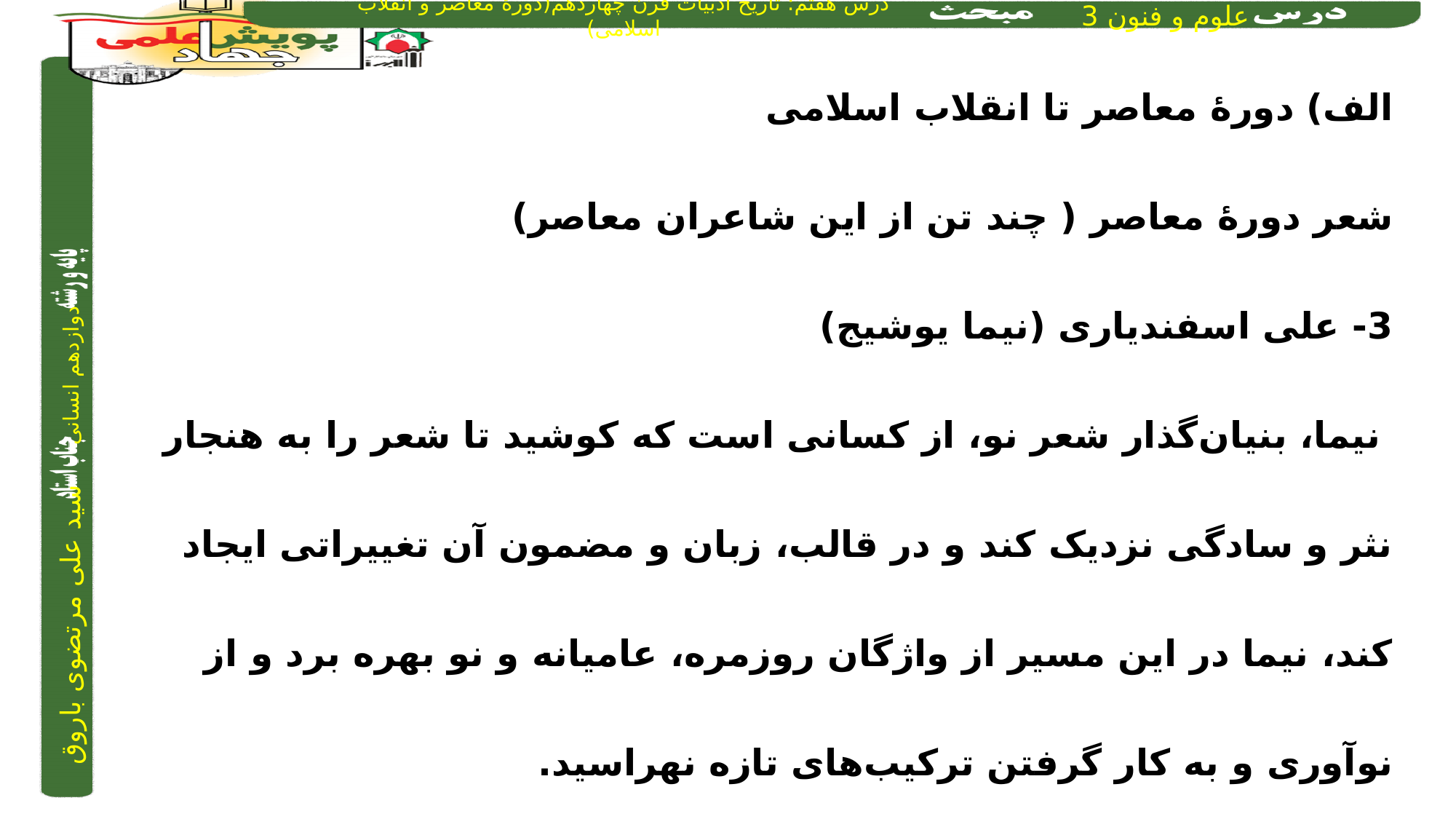

الف) دورۀ معاصر تا انقلاب اسلامی
شعر دورۀ معاصر ( چند تن از این شاعران معاصر)
3- علی اسفندیاری (نیما یوشیج)
 نیما، بنیان‌گذار شعر نو، از کسانی است که کوشید تا شعر را به هنجار نثر و سادگی نزدیک کند و در قالب، زبان و مضمون آن تغییراتی ایجاد کند، نیما در این مسیر از واژگان روزمره، عامیانه و نو بهره برد و از نوآوری و به کار گرفتن ترکیب‌های تازه نهراسید.